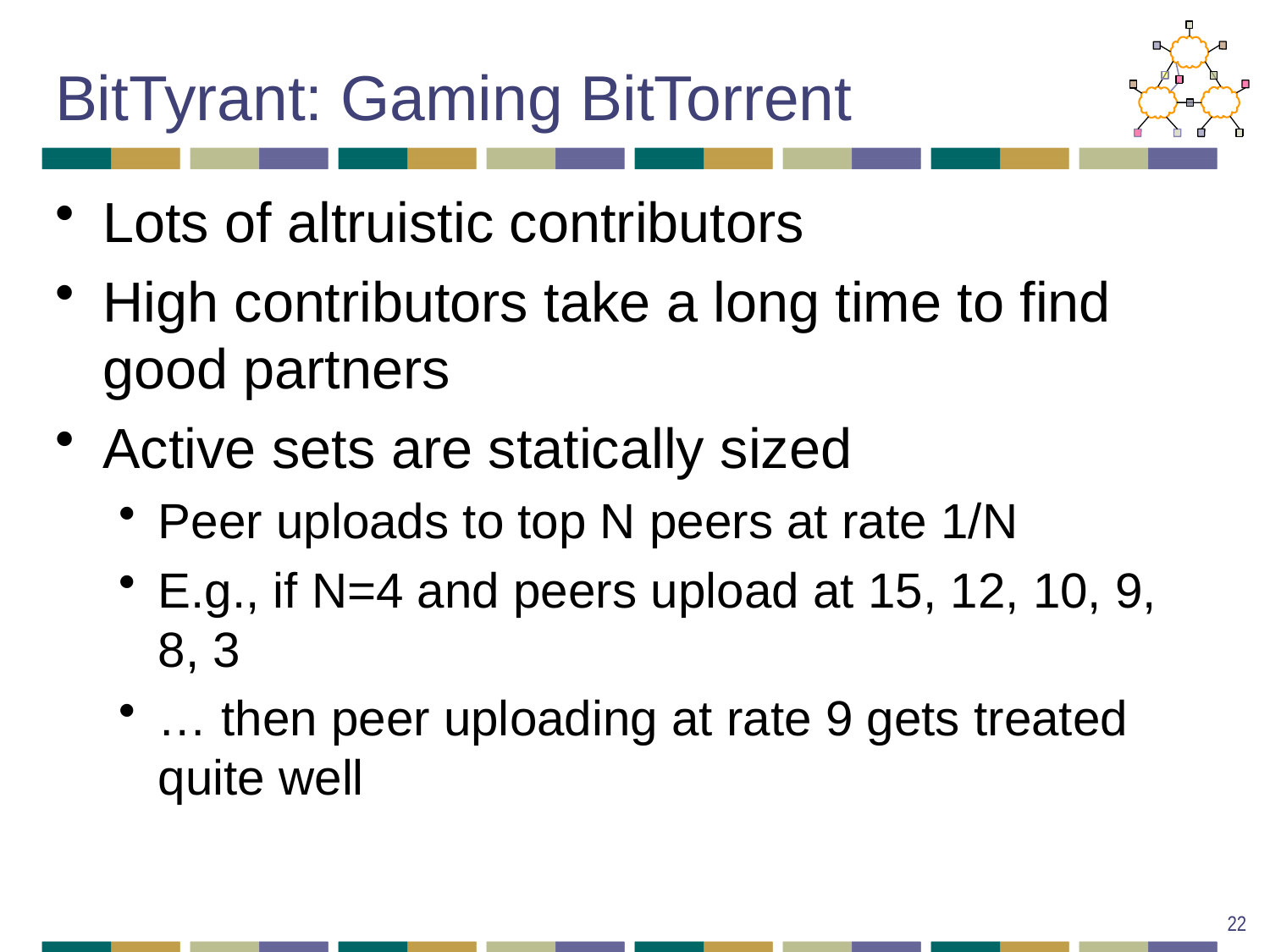

# BitTyrant: Gaming BitTorrent
Lots of altruistic contributors
High contributors take a long time to find good partners
Active sets are statically sized
Peer uploads to top N peers at rate 1/N
E.g., if N=4 and peers upload at 15, 12, 10, 9, 8, 3
… then peer uploading at rate 9 gets treated quite well

22